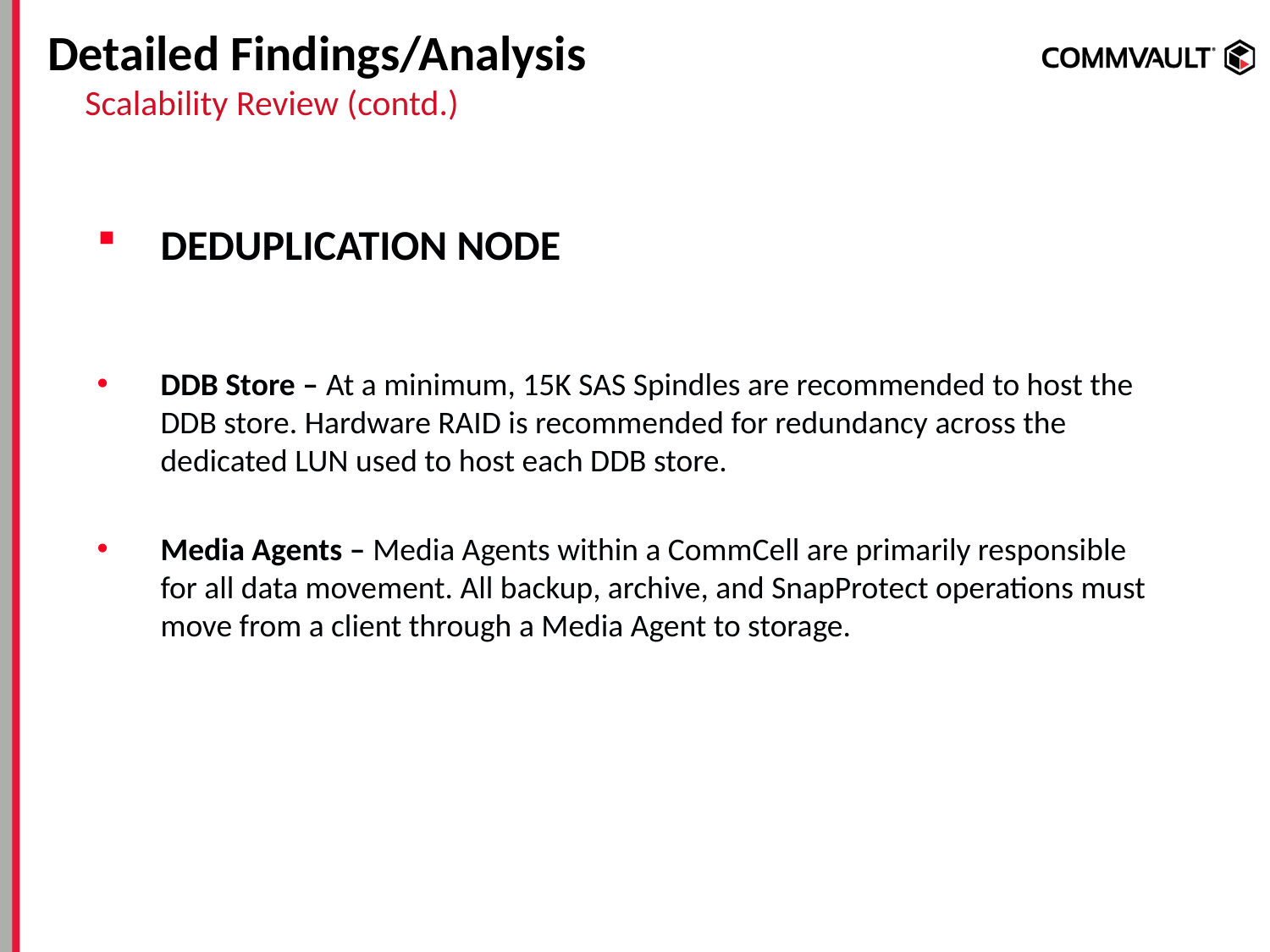

# Detailed Findings/Analysis
Scalability Review (contd.)
DEDUPLICATION NODE

DDB Store – At a minimum, 15K SAS Spindles are recommended to host the DDB store. Hardware RAID is recommended for redundancy across the dedicated LUN used to host each DDB store.

Media Agents – Media Agents within a CommCell are primarily responsible for all data movement. All backup, archive, and SnapProtect operations must move from a client through a Media Agent to storage.